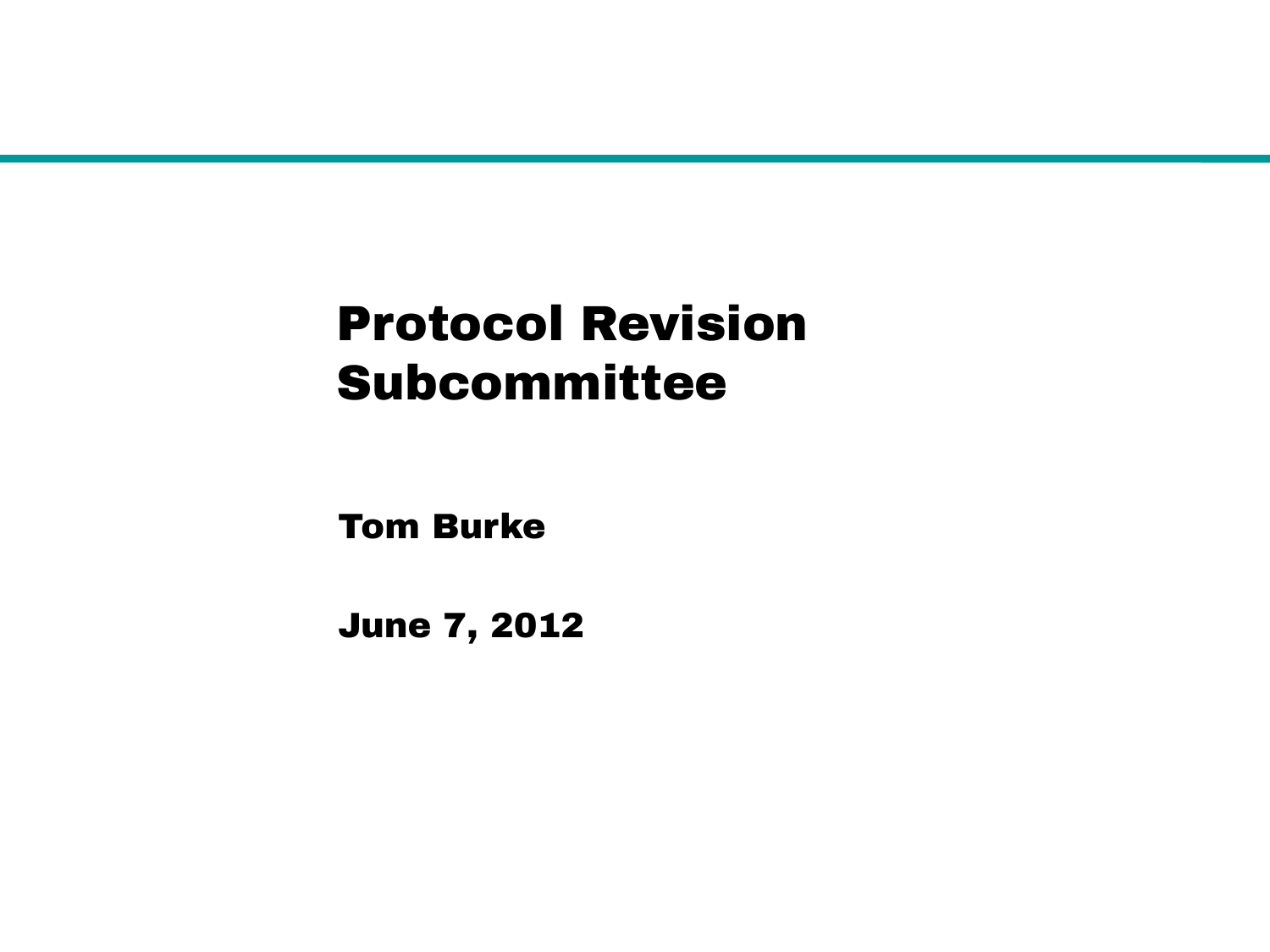

# Protocol Revision Subcommittee
Tom Burke

June 7, 2012